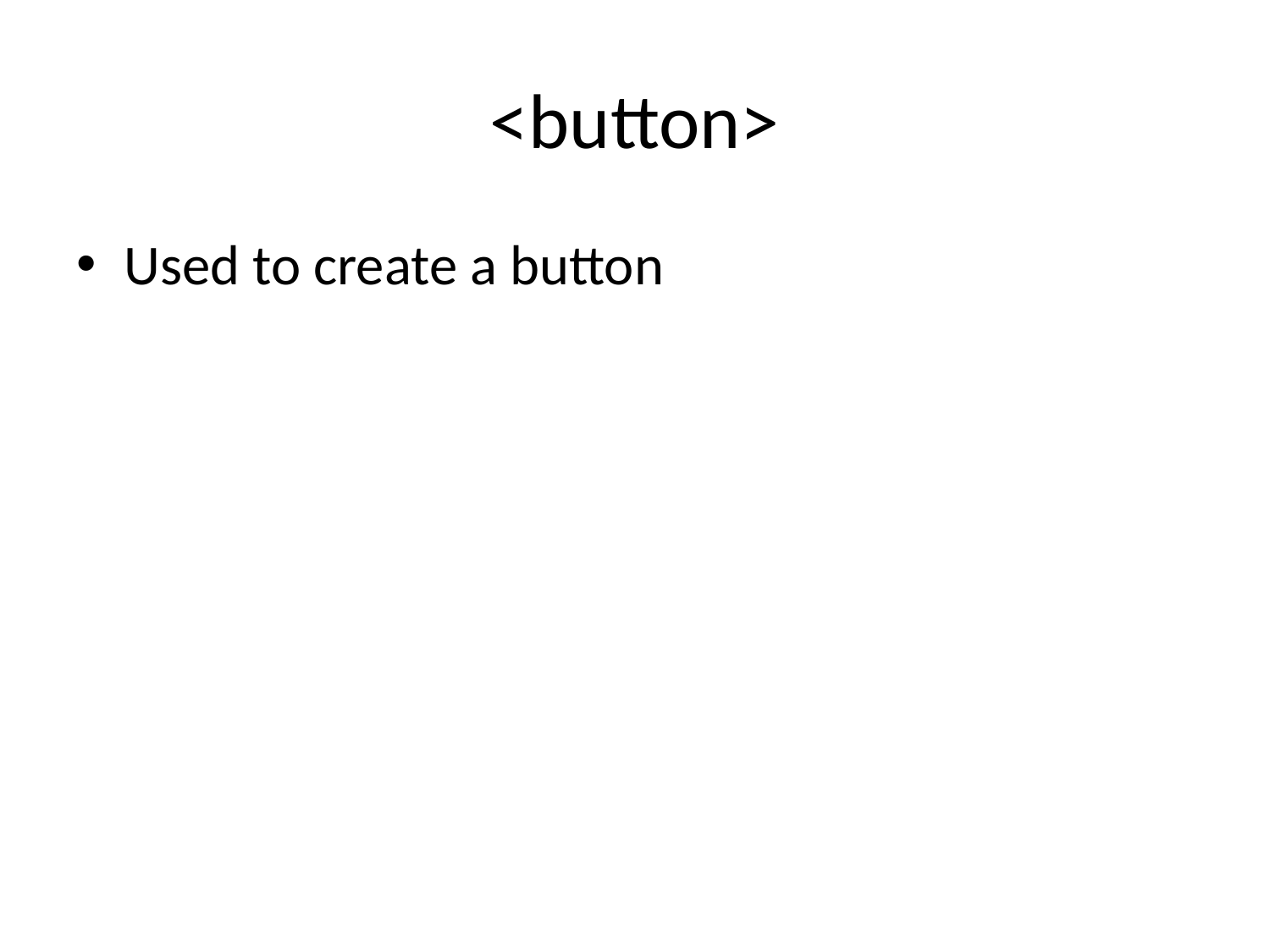

# <button>
Used to create a button